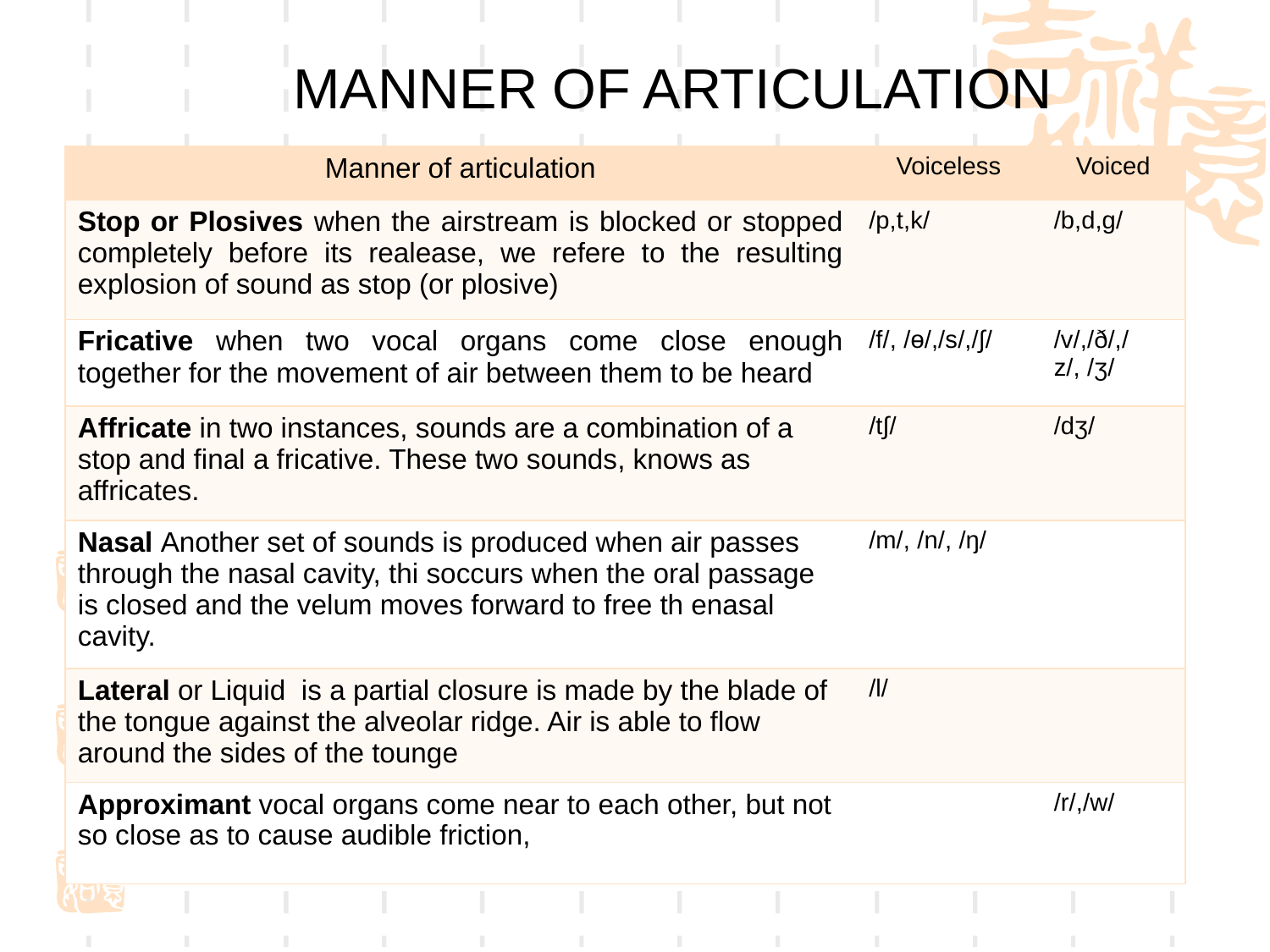

MANNER OF ARTICULATION
| Manner of articulation | Voiceless | Voiced |
| --- | --- | --- |
| Stop or Plosives when the airstream is blocked or stopped completely before its realease, we refere to the resulting explosion of sound as stop (or plosive) | /p,t,k/ | /b,d,g/ |
| Fricative when two vocal organs come close enough together for the movement of air between them to be heard | /f/, /ɵ/,/s/,/∫/ | /v/,/ð/,/z/, /ʒ/ |
| Affricate in two instances, sounds are a combination of a stop and final a fricative. These two sounds, knows as affricates. | /t∫/ | /dʒ/ |
| Nasal Another set of sounds is produced when air passes through the nasal cavity, thi soccurs when the oral passage is closed and the velum moves forward to free th enasal cavity. | /m/, /n/, /ŋ/ |  |
| Lateral or Liquid is a partial closure is made by the blade of the tongue against the alveolar ridge. Air is able to flow around the sides of the tounge | /l/ |  |
| Approximant vocal organs come near to each other, but not so close as to cause audible friction, |  | /r/,/w/ |